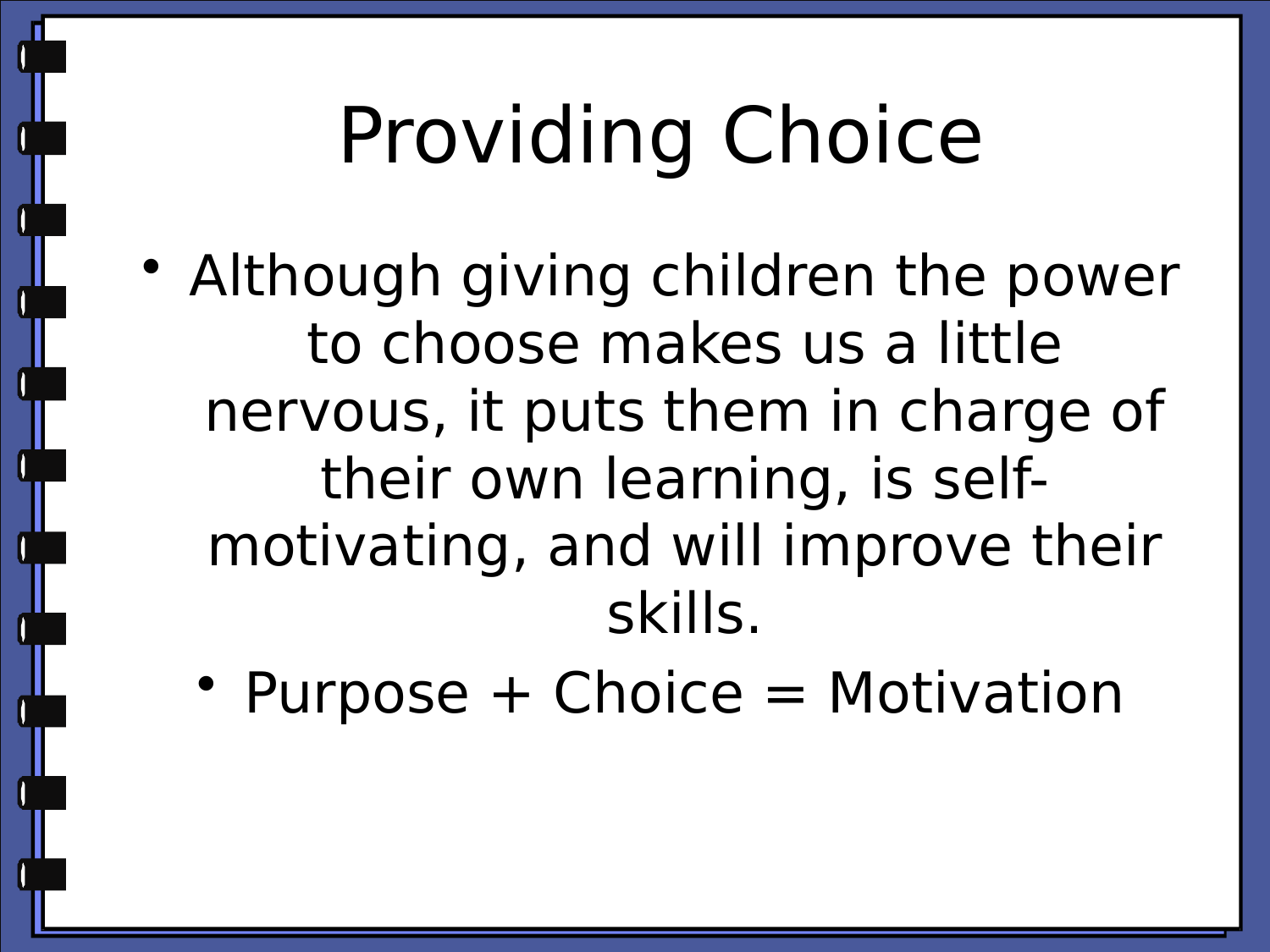

# Providing Choice
Although giving children the power to choose makes us a little nervous, it puts them in charge of their own learning, is self-motivating, and will improve their skills.
Purpose + Choice = Motivation